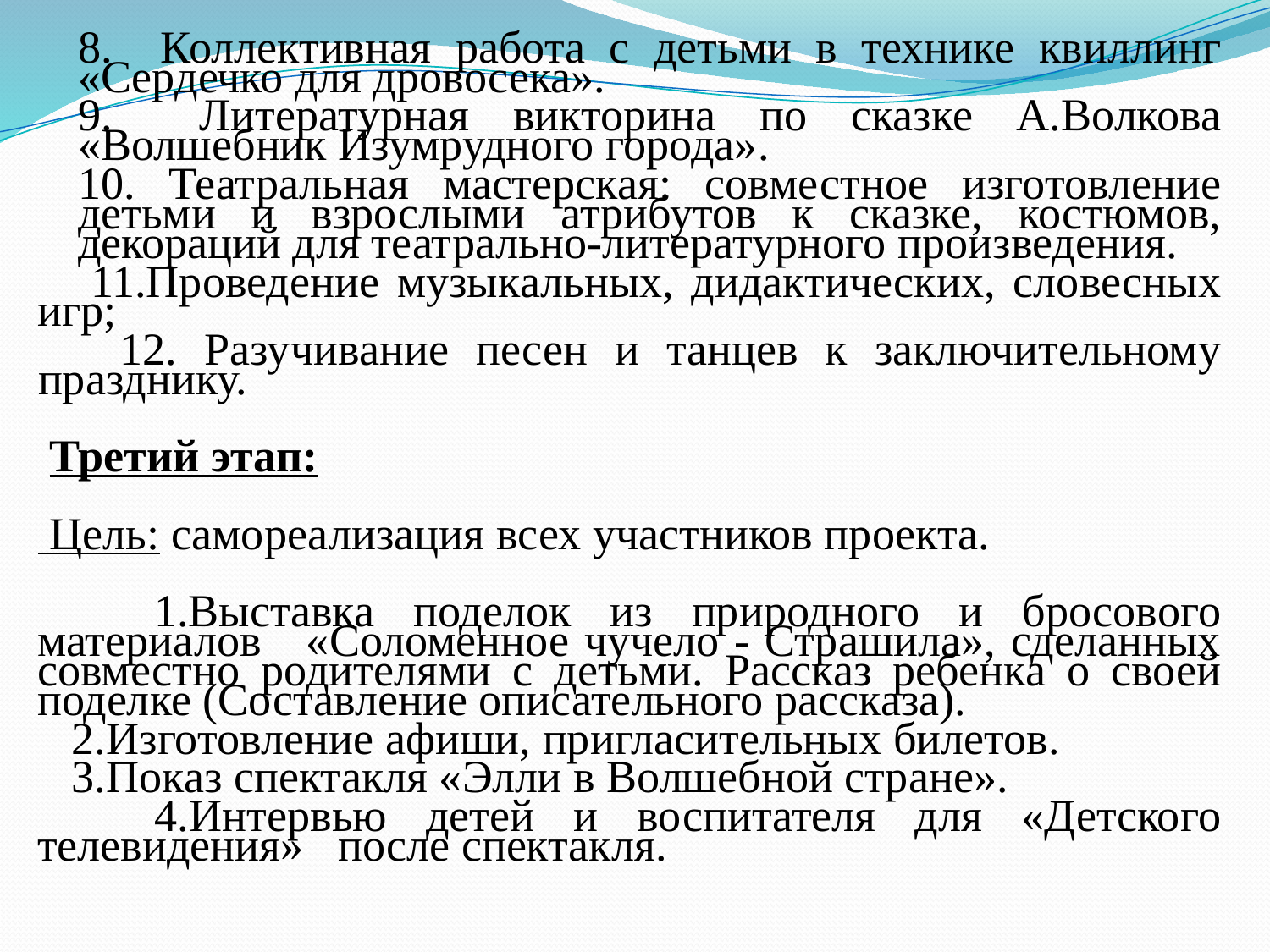

8.  Коллективная работа с детьми в технике квиллинг «Сердечко для дровосека».
9.  Литературная викторина по сказке А.Волкова «Волшебник Изумрудного города».
10. Театральная мастерская: совместное изготовление детьми и взрослыми атрибутов к сказке, костюмов, декораций для театрально-литературного произведения.
   11.Проведение музыкальных, дидактических, словесных игр;
   12. Разучивание песен и танцев к заключительному празднику.

 Третий этап:

 Цель: самореализация всех участников проекта.

   1.Выставка поделок из природного и бросового материалов   «Соломенное чучело - Страшила», сделанных совместно родителями с детьми. Рассказ ребенка о своей поделке (Составление описательного рассказа).
   2.Изготовление афиши, пригласительных билетов.
   3.Показ спектакля «Элли в Волшебной стране».
   4.Интервью детей и воспитателя для «Детского телевидения»   после спектакля.